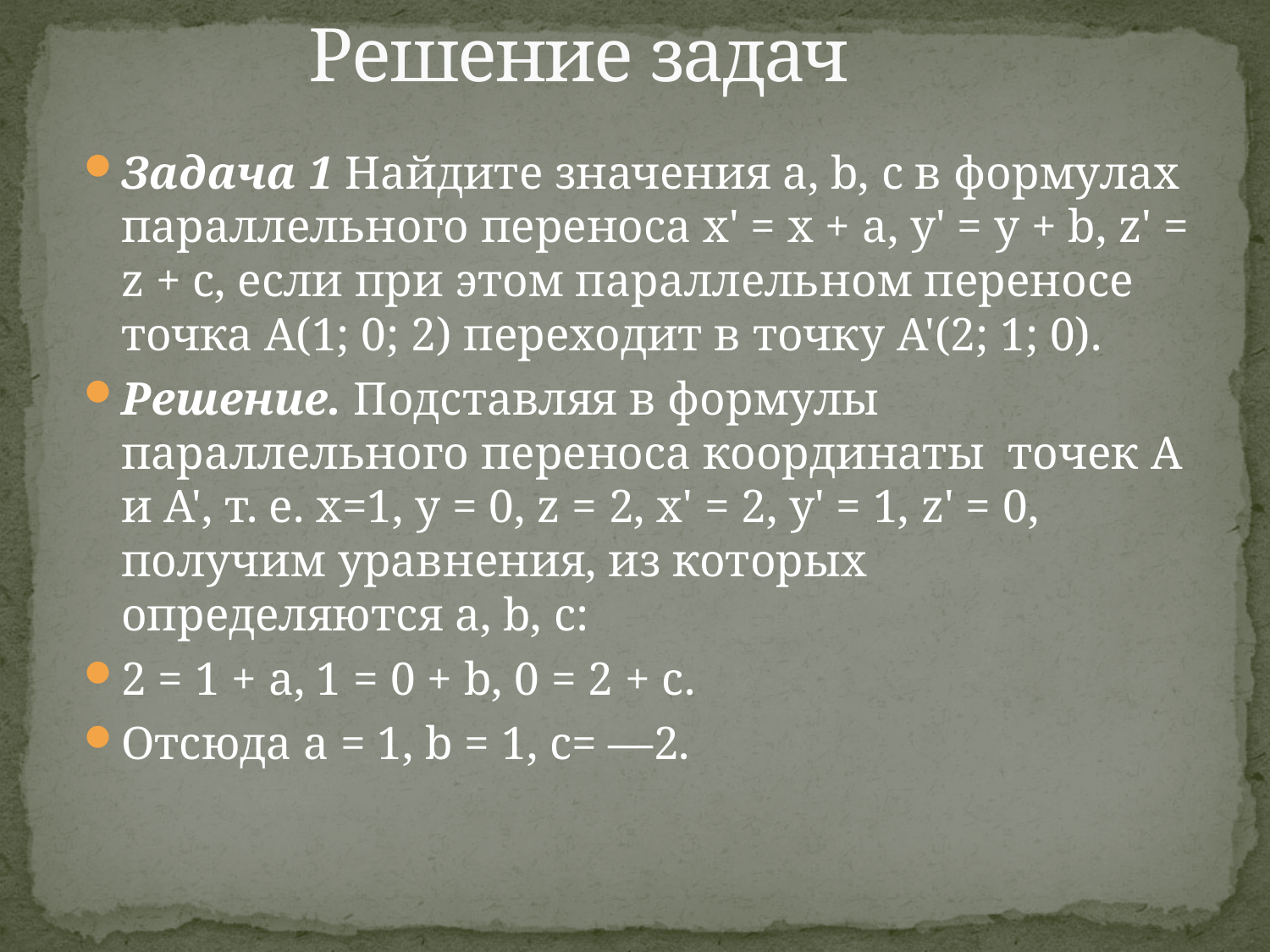

# Решение задач
Задача 1 Найдите значения а, b, с в формулах параллельного переноса х' = х + а, у' = у + b, z' = z + c, если при этом параллельном переносе точка А(1; 0; 2) переходит в точку А'(2; 1; 0).
Решение. Подставляя в формулы параллельного переноса координаты  точек А и А', т. е. х=1, у = 0, z = 2, x' = 2, y' = 1, z' = 0, получим уравнения, из которых определяются а, b, с:
2 = 1 + а, 1 = 0 + b, 0 = 2 + с.
Отсюда а = 1, b = 1, с= —2.